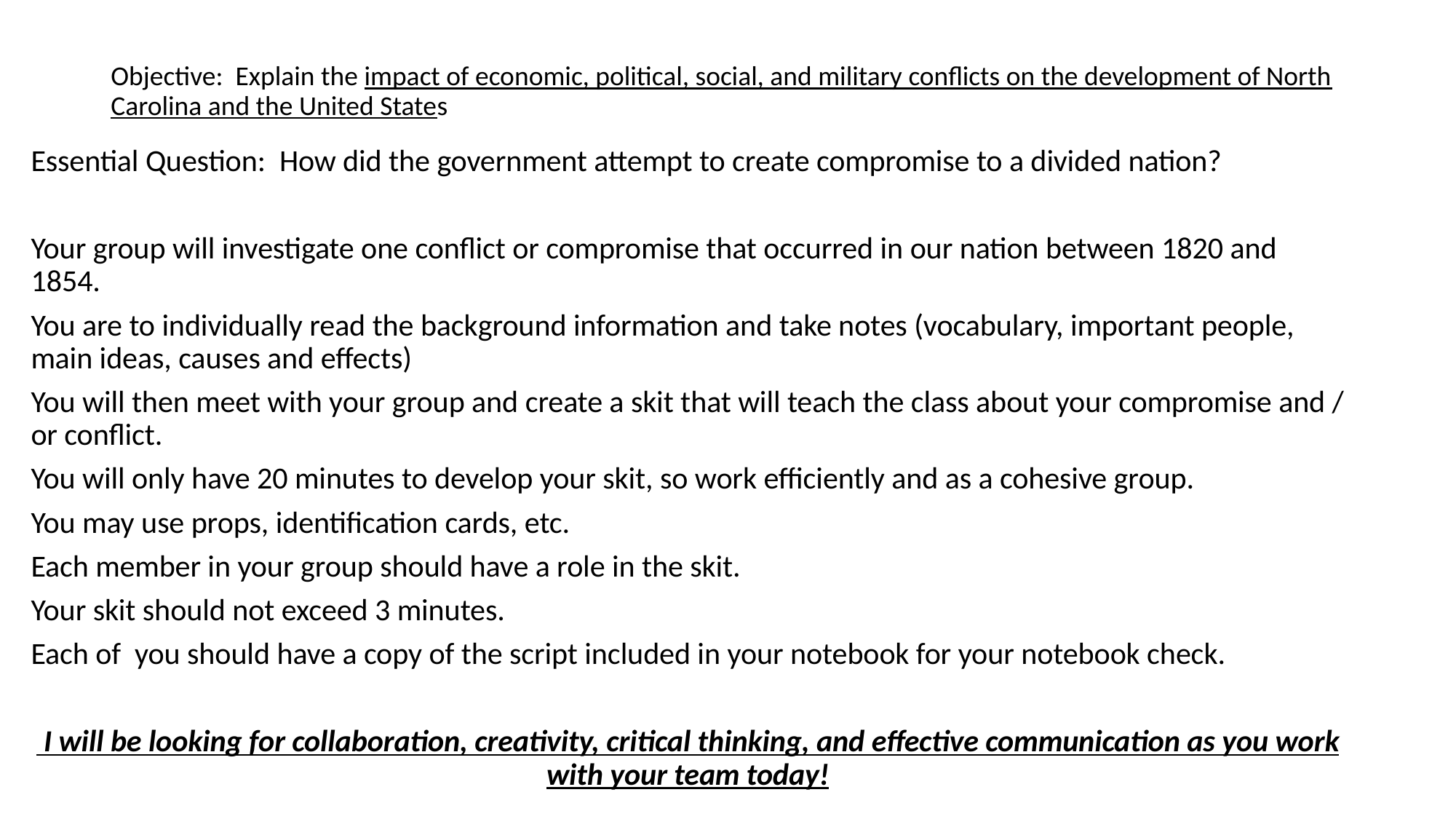

# Objective:  Explain the impact of economic, political, social, and military conflicts on the development of North Carolina and the United States
Essential Question:  How did the government attempt to create compromise to a divided nation?

Your group will investigate one conflict or compromise that occurred in our nation between 1820 and 1854.
You are to individually read the background information and take notes (vocabulary, important people, main ideas, causes and effects)
You will then meet with your group and create a skit that will teach the class about your compromise and / or conflict.
You will only have 20 minutes to develop your skit, so work efficiently and as a cohesive group.
You may use props, identification cards, etc.
Each member in your group should have a role in the skit.
Your skit should not exceed 3 minutes.
Each of  you should have a copy of the script included in your notebook for your notebook check.

 I will be looking for collaboration, creativity, critical thinking, and effective communication as you work with your team today!